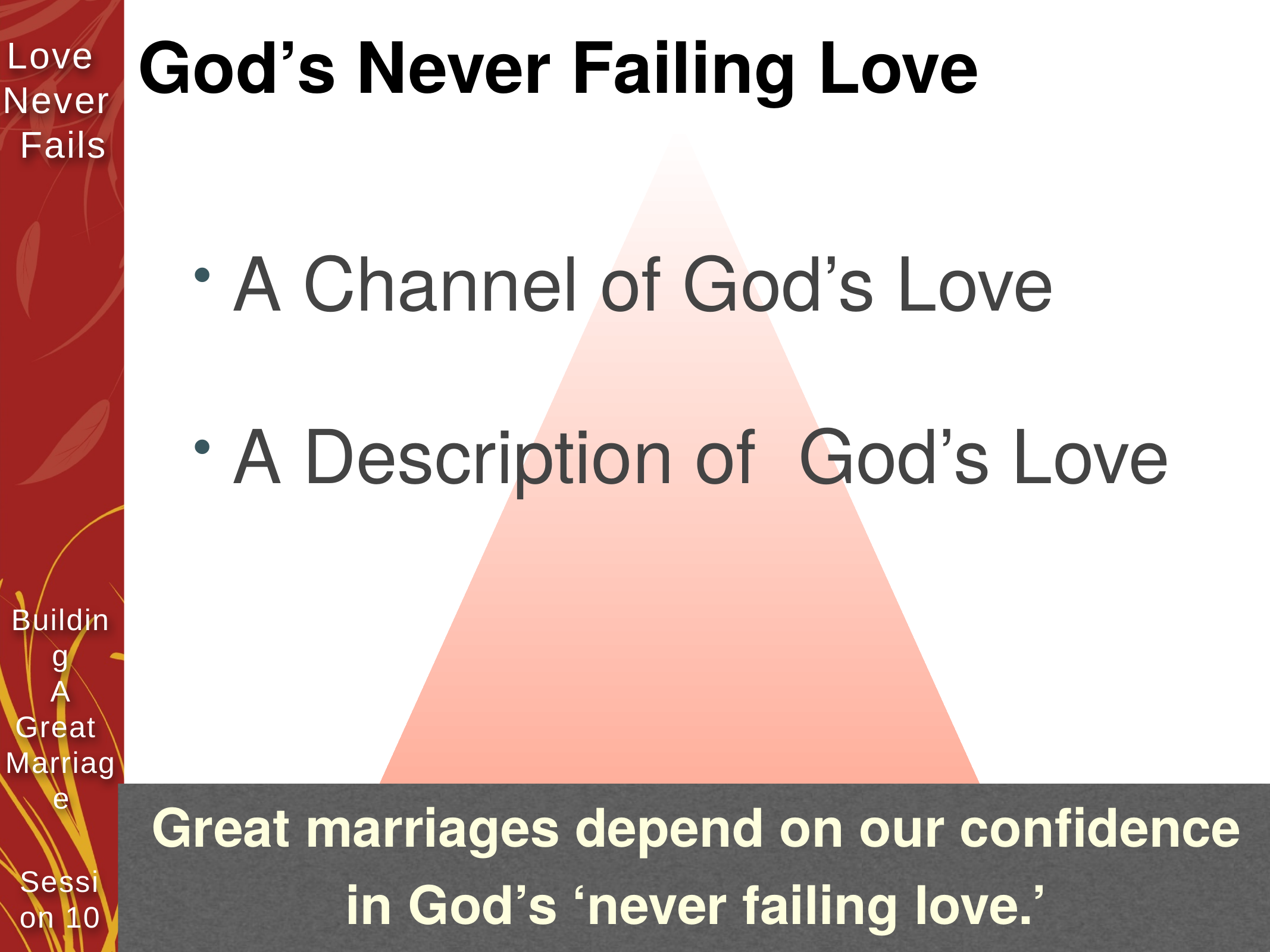

# God’s Never Failing Love
A Channel of God’s Love
A Description of  God’s Love

Great marriages depend on our confidence in God’s ‘never failing love.’